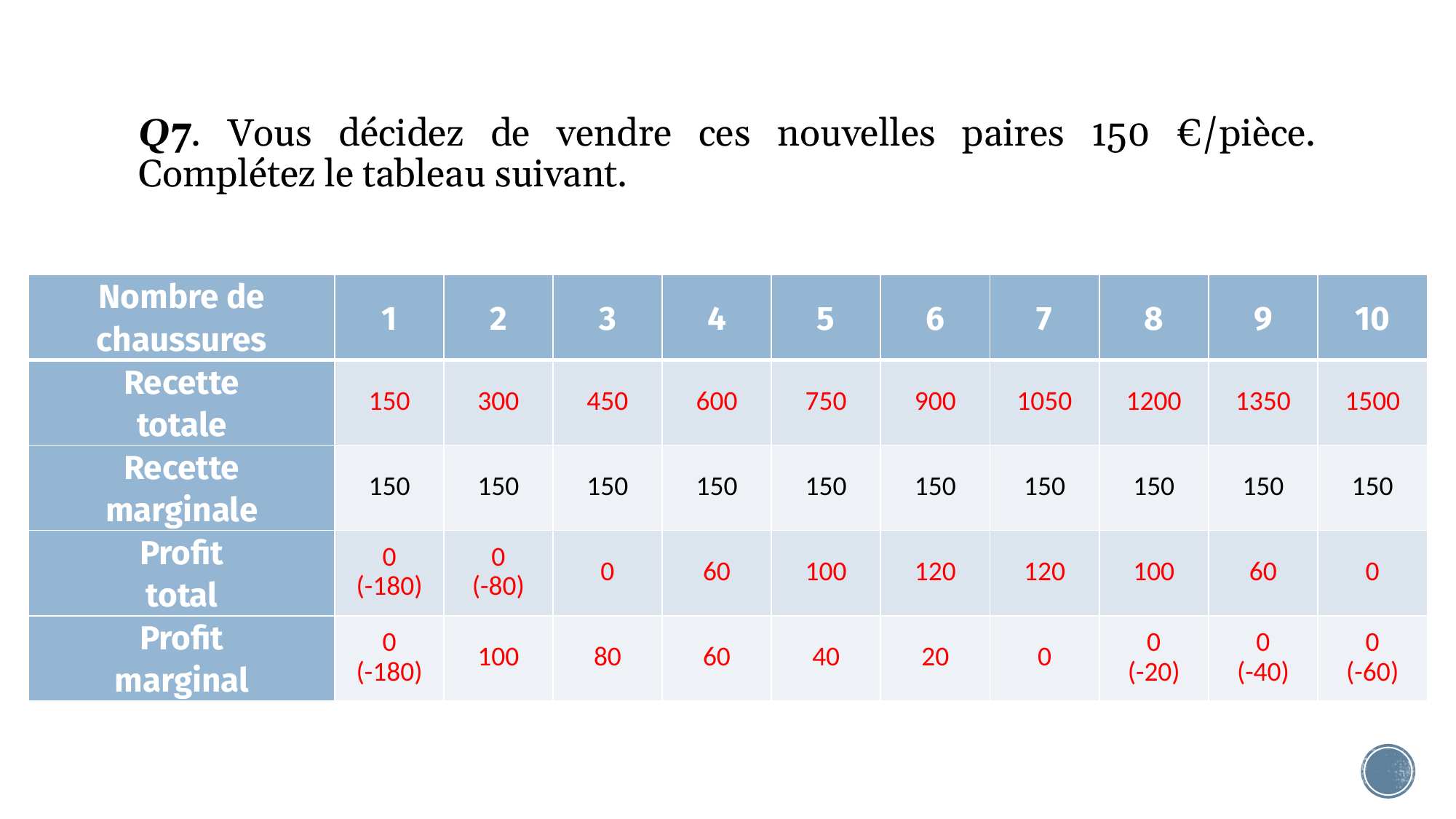

# Q7. Vous décidez de vendre ces nouvelles paires 150 €/pièce. Complétez le tableau suivant.
| Nombre de chaussures | 1 | 2 | 3 | 4 | 5 | 6 | 7 | 8 | 9 | 10 |
| --- | --- | --- | --- | --- | --- | --- | --- | --- | --- | --- |
| Recette totale | 150 | 300 | 450 | 600 | 750 | 900 | 1050 | 1200 | 1350 | 1500 |
| Recette marginale | 150 | 150 | 150 | 150 | 150 | 150 | 150 | 150 | 150 | 150 |
| Profit total | 0 (-180) | 0 (-80) | 0 | 60 | 100 | 120 | 120 | 100 | 60 | 0 |
| Profit marginal | 0 (-180) | 100 | 80 | 60 | 40 | 20 | 0 | 0 (-20) | 0 (-40) | 0 (-60) |